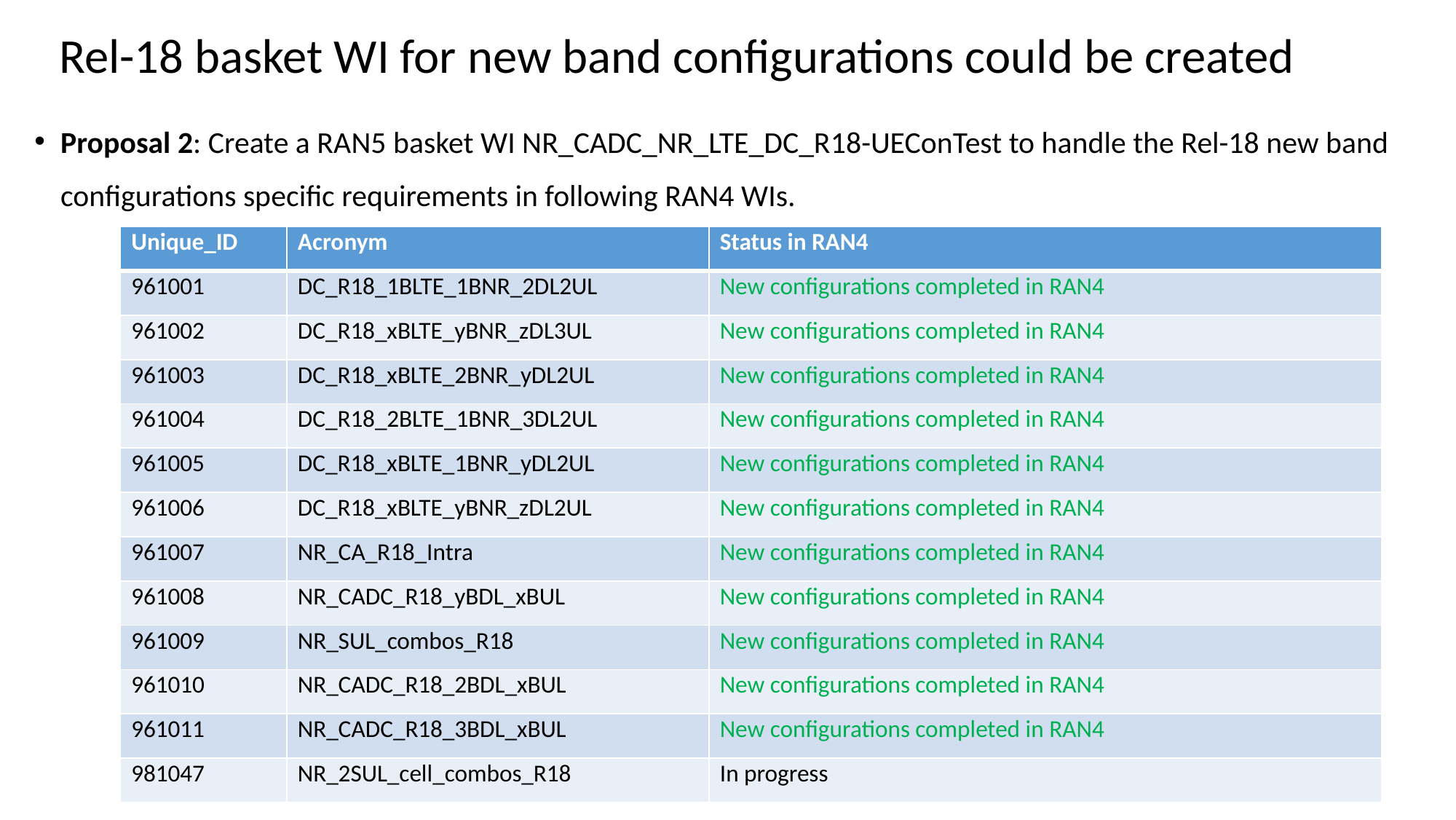

# Rel-18 basket WI for new band configurations could be created
Proposal 2: Create a RAN5 basket WI NR_CADC_NR_LTE_DC_R18-UEConTest to handle the Rel-18 new band configurations specific requirements in following RAN4 WIs.
| Unique\_ID | Acronym | Status in RAN4 |
| --- | --- | --- |
| 961001 | DC\_R18\_1BLTE\_1BNR\_2DL2UL | New configurations completed in RAN4 |
| 961002 | DC\_R18\_xBLTE\_yBNR\_zDL3UL | New configurations completed in RAN4 |
| 961003 | DC\_R18\_xBLTE\_2BNR\_yDL2UL | New configurations completed in RAN4 |
| 961004 | DC\_R18\_2BLTE\_1BNR\_3DL2UL | New configurations completed in RAN4 |
| 961005 | DC\_R18\_xBLTE\_1BNR\_yDL2UL | New configurations completed in RAN4 |
| 961006 | DC\_R18\_xBLTE\_yBNR\_zDL2UL | New configurations completed in RAN4 |
| 961007 | NR\_CA\_R18\_Intra | New configurations completed in RAN4 |
| 961008 | NR\_CADC\_R18\_yBDL\_xBUL | New configurations completed in RAN4 |
| 961009 | NR\_SUL\_combos\_R18 | New configurations completed in RAN4 |
| 961010 | NR\_CADC\_R18\_2BDL\_xBUL | New configurations completed in RAN4 |
| 961011 | NR\_CADC\_R18\_3BDL\_xBUL | New configurations completed in RAN4 |
| 981047 | NR\_2SUL\_cell\_combos\_R18 | In progress |